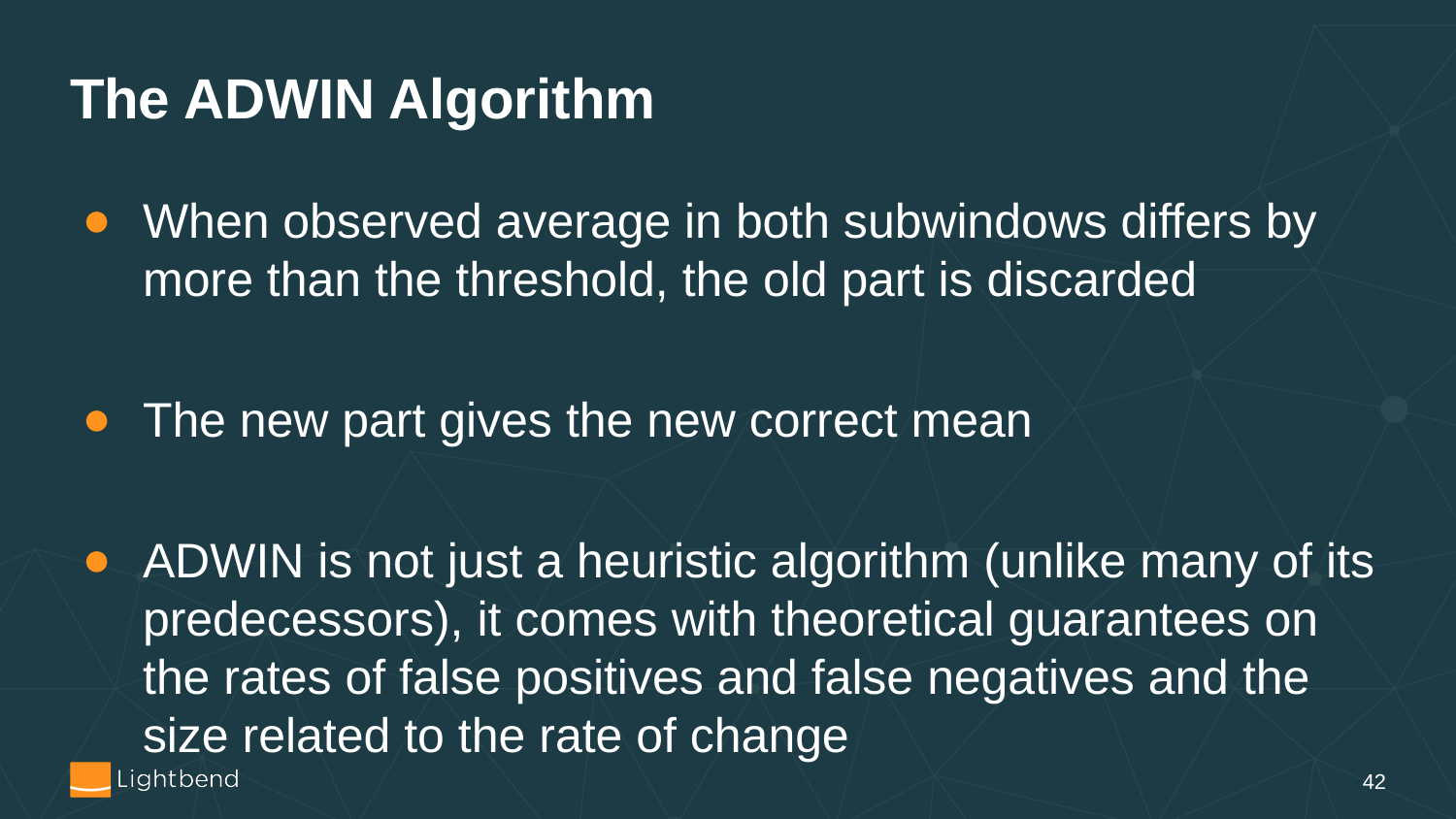

# The ADWIN Algorithm
When observed average in both subwindows differs by more than the threshold, the old part is discarded

The new part gives the new correct mean

ADWIN is not just a heuristic algorithm (unlike many of its predecessors), it comes with theoretical guarantees on the rates of false positives and false negatives and the size related to the rate of change

42